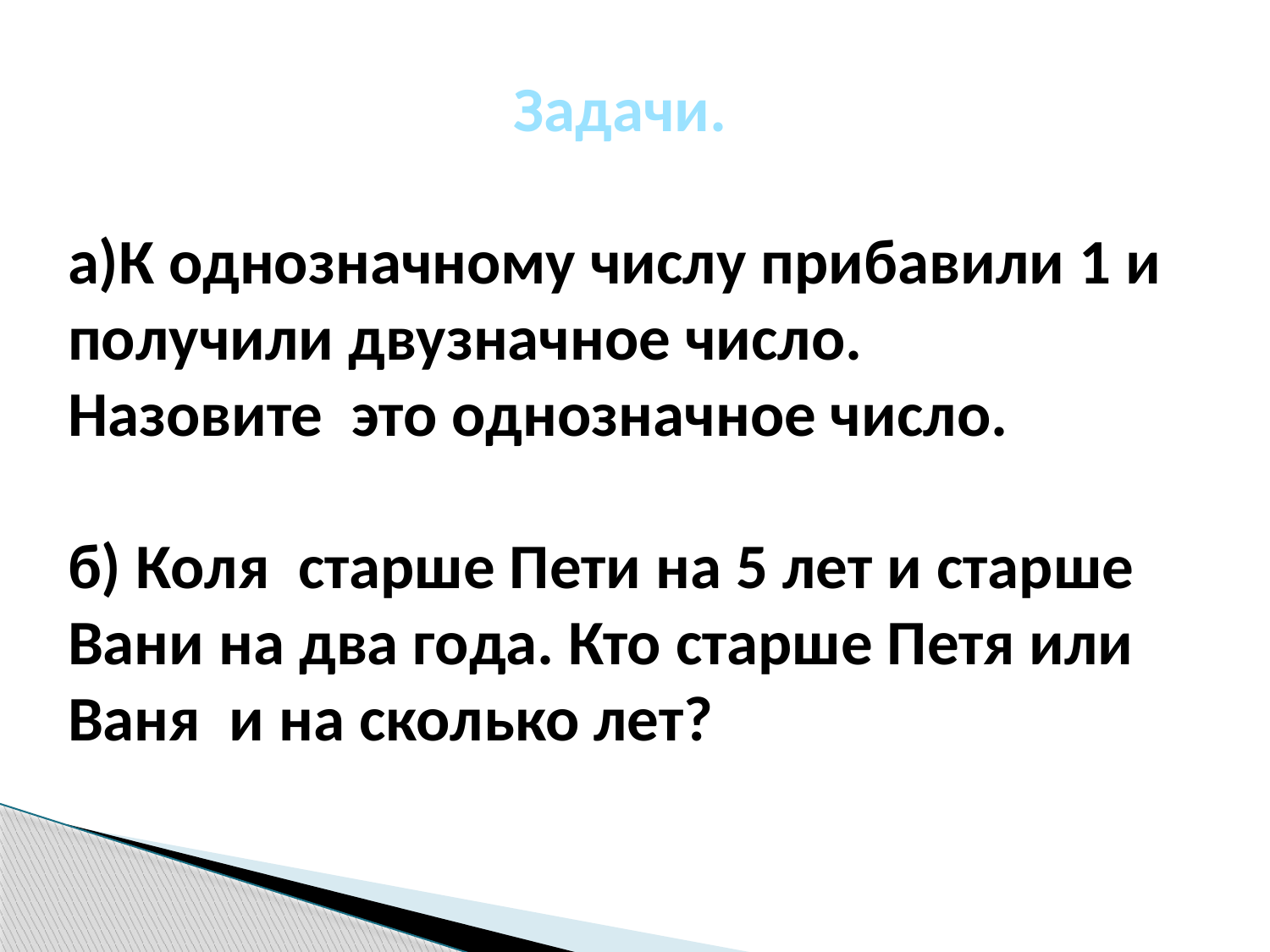

Задачи.

а)К однозначному числу прибавили 1 и получили двузначное число.
Назовите  это однозначное число.

б) Коля  старше Пети на 5 лет и старше Вани на два года. Кто старше Петя или Ваня  и на сколько лет?